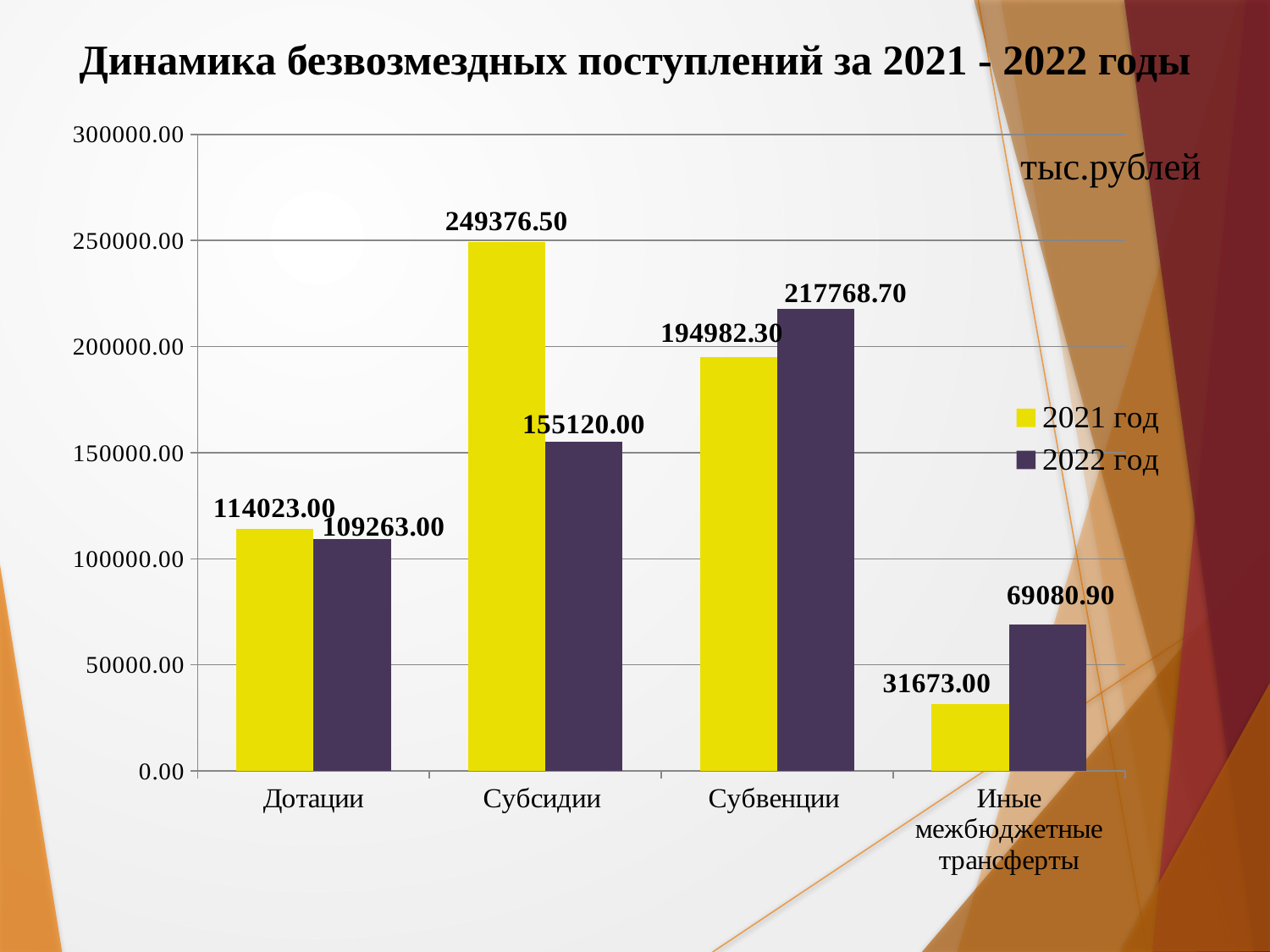

# Динамика безвозмездных поступлений за 2021 - 2022 годы

### Chart

| Category | 2021 год | 2022 год |
|---|---|---|
| Дотации | 114023.0 | 109263.0 |
| Субсидии  | 249376.5 | 155120.0 |
| Субвенции  | 194982.3 | 217768.7 |
| Иные межбюджетные трансферты | 31673.0 | 69080.9 |
тыс.рублей